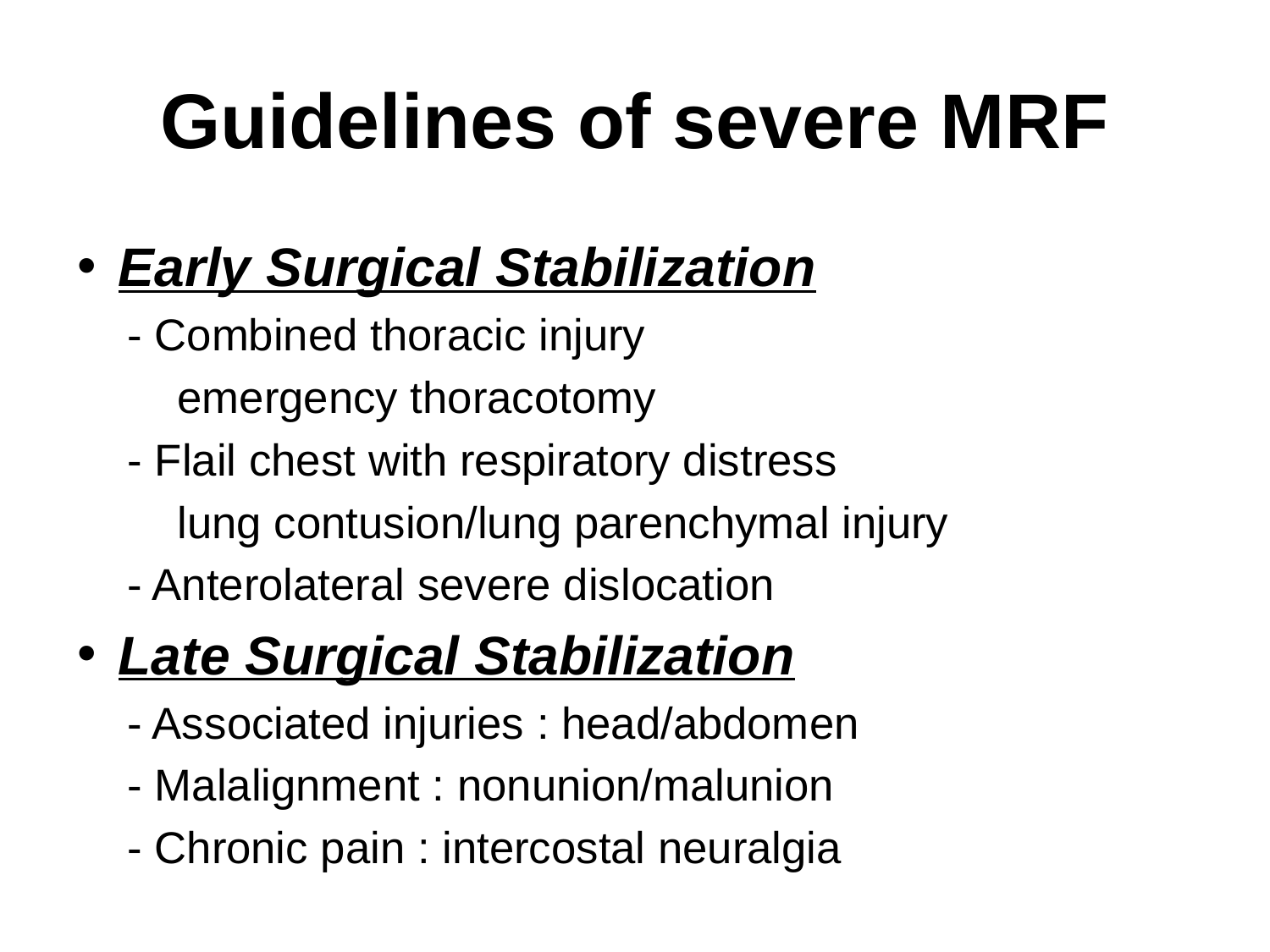

# Guidelines of severe MRF
Early Surgical Stabilization
    - Combined thoracic injury
        emergency thoracotomy
    - Flail chest with respiratory distress
        lung contusion/lung parenchymal injury
    - Anterolateral severe dislocation
Late Surgical Stabilization
    - Associated injuries : head/abdomen
    - Malalignment : nonunion/malunion
    - Chronic pain : intercostal neuralgia